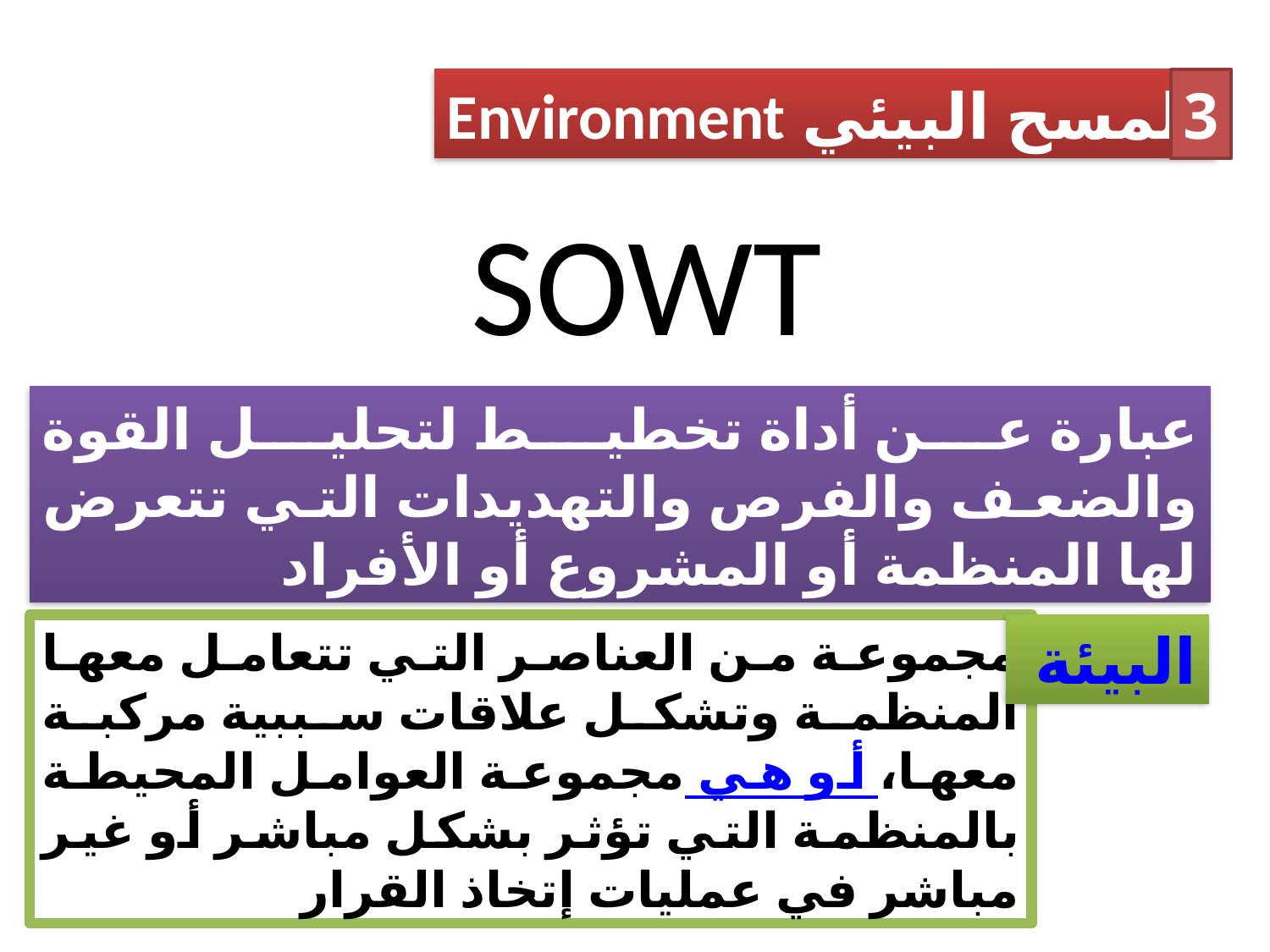

المسح البيئي Environment
3
SOWT
عبارة عن أداة تخطيط لتحليل القوة والضعف والفرص والتهديدات التي تتعرض لها المنظمة أو المشروع أو الأفراد
مجموعة من العناصر التي تتعامل معها المنظمة وتشكل علاقات سببية مركبة معها، أو هي مجموعة العوامل المحيطة بالمنظمة التي تؤثر بشكل مباشر أو غير مباشر في عمليات إتخاذ القرار
البيئة